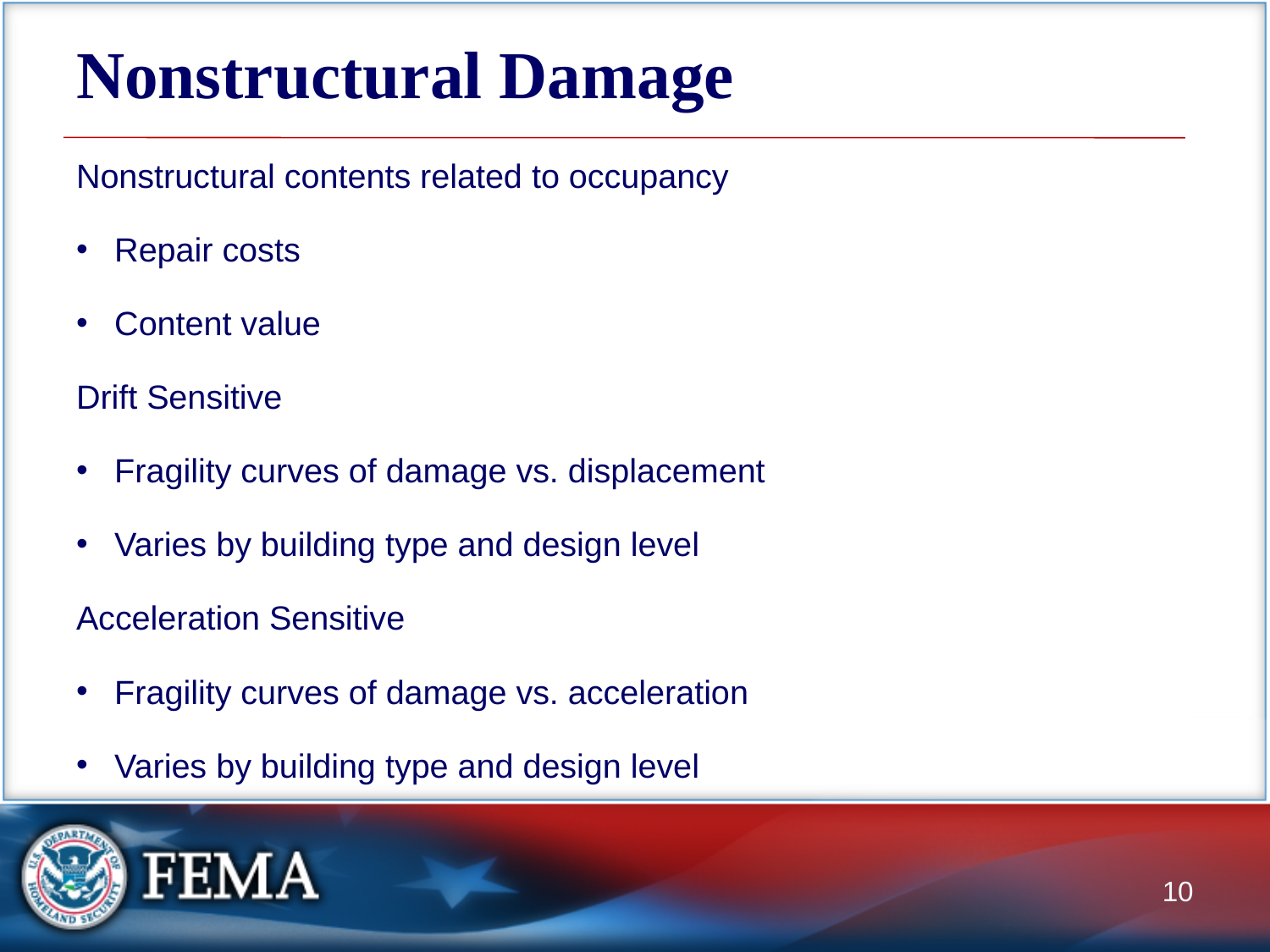

# Nonstructural Damage
Nonstructural contents related to occupancy
Repair costs
Content value
Drift Sensitive
Fragility curves of damage vs. displacement
Varies by building type and design level
Acceleration Sensitive
Fragility curves of damage vs. acceleration
Varies by building type and design level
10